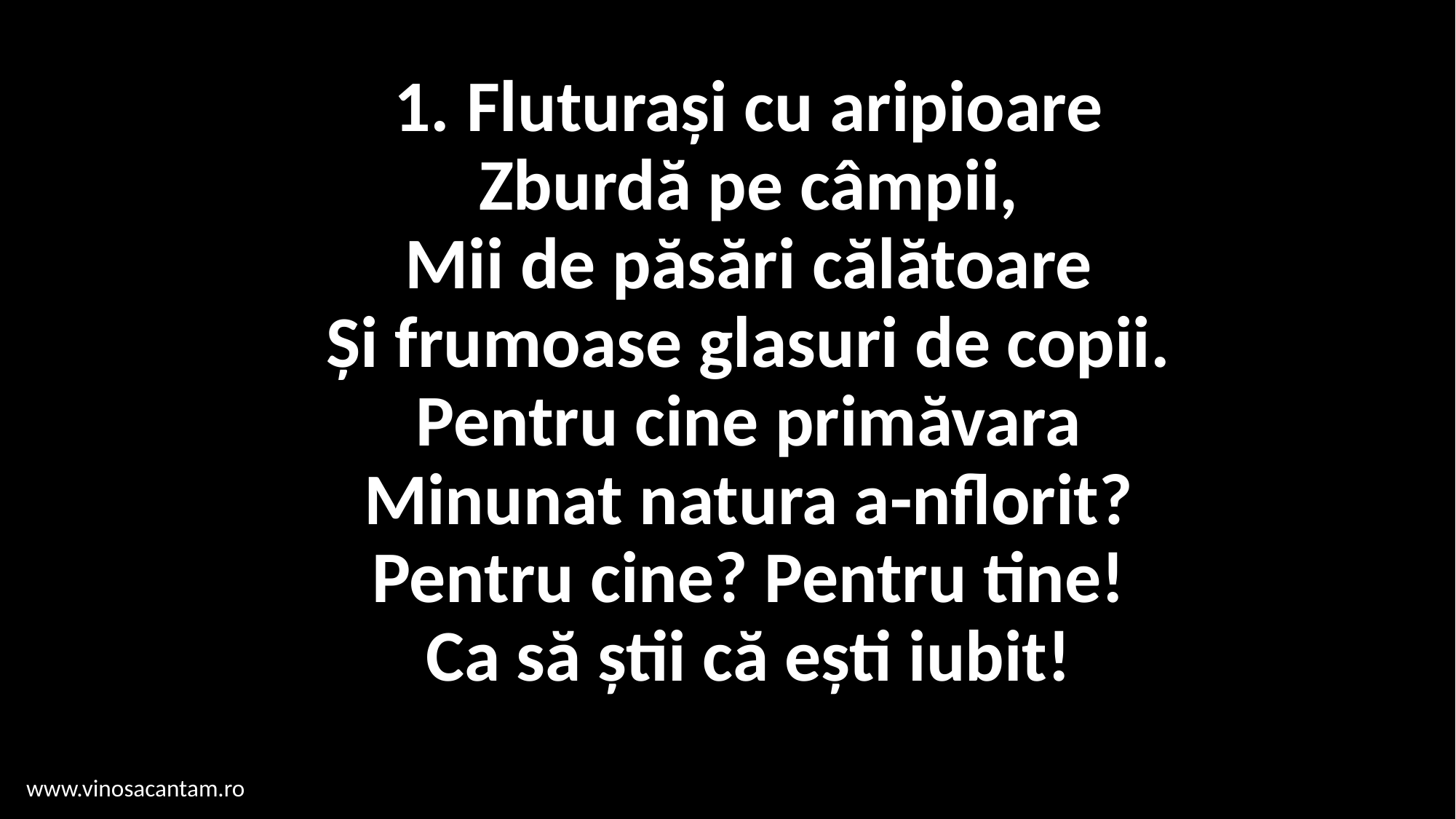

# 1. Fluturași cu aripioare Zburdă pe câmpii, Mii de păsări călătoare Și frumoase glasuri de copii. Pentru cine primăvara Minunat natura a-nflorit? Pentru cine? Pentru tine! Ca să știi că ești iubit!
www.vinosacantam.ro